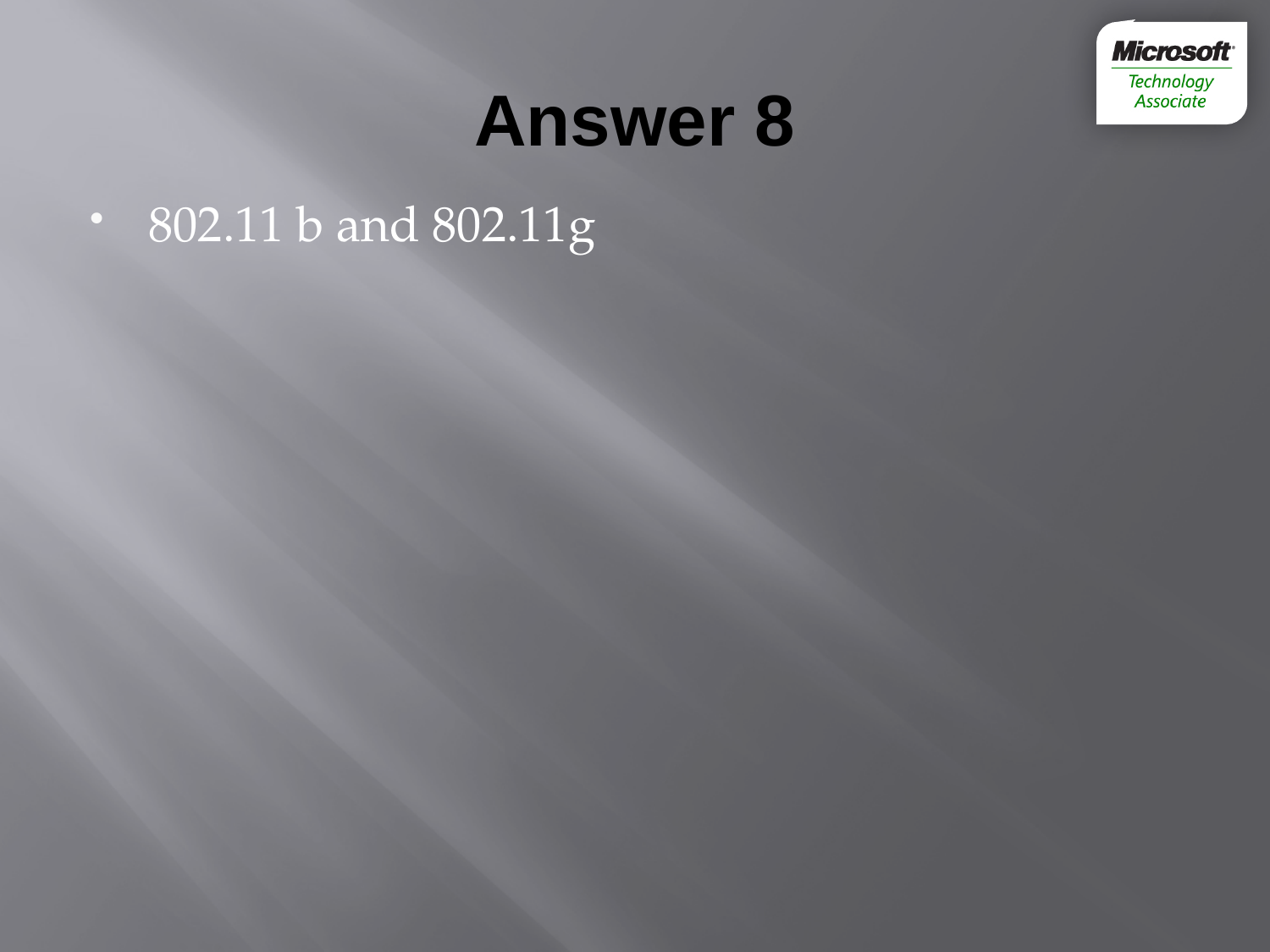

# Answer 8
802.11 b and 802.11g